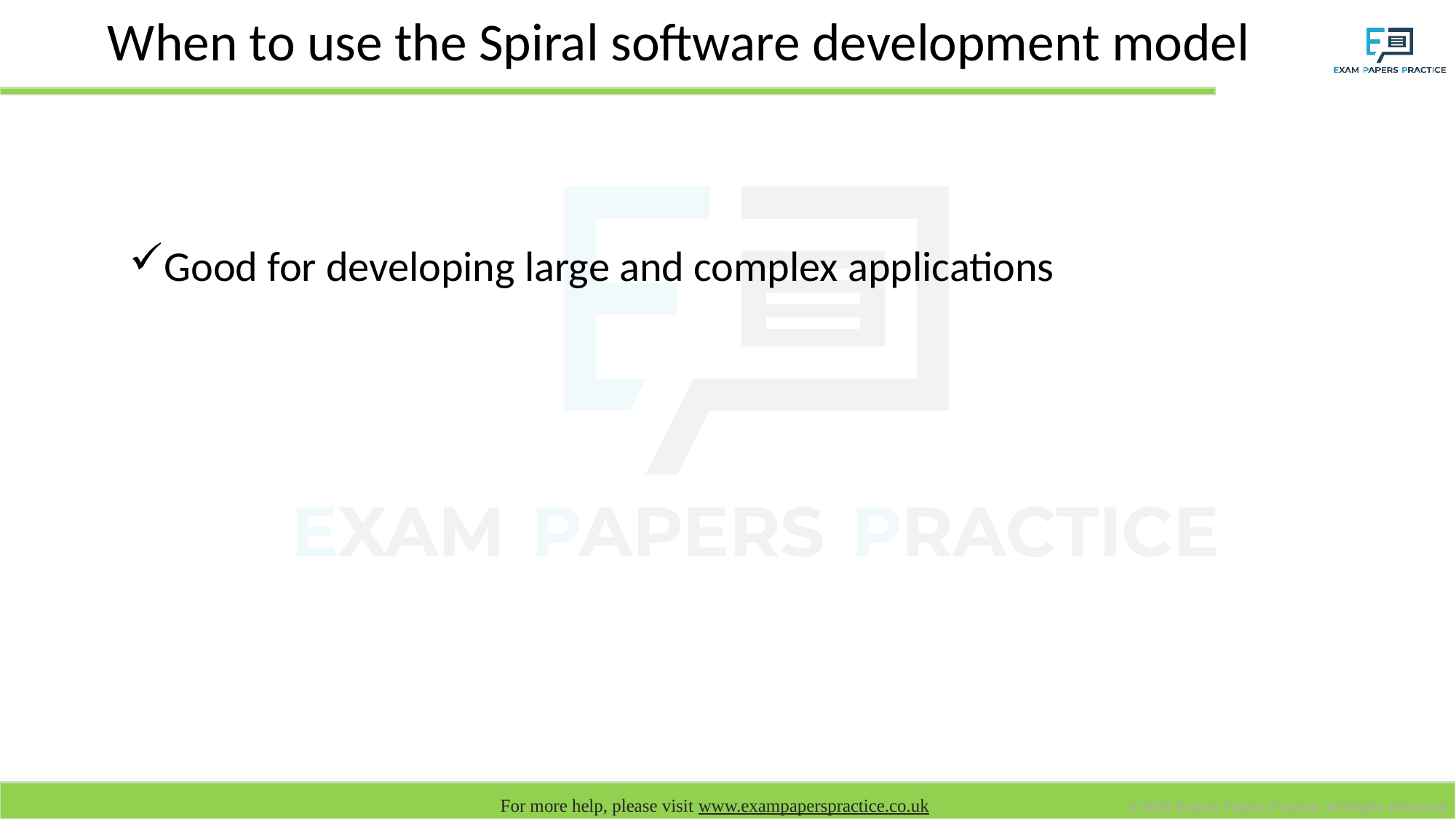

# When to use the Spiral software development model

Good for developing large and complex applications